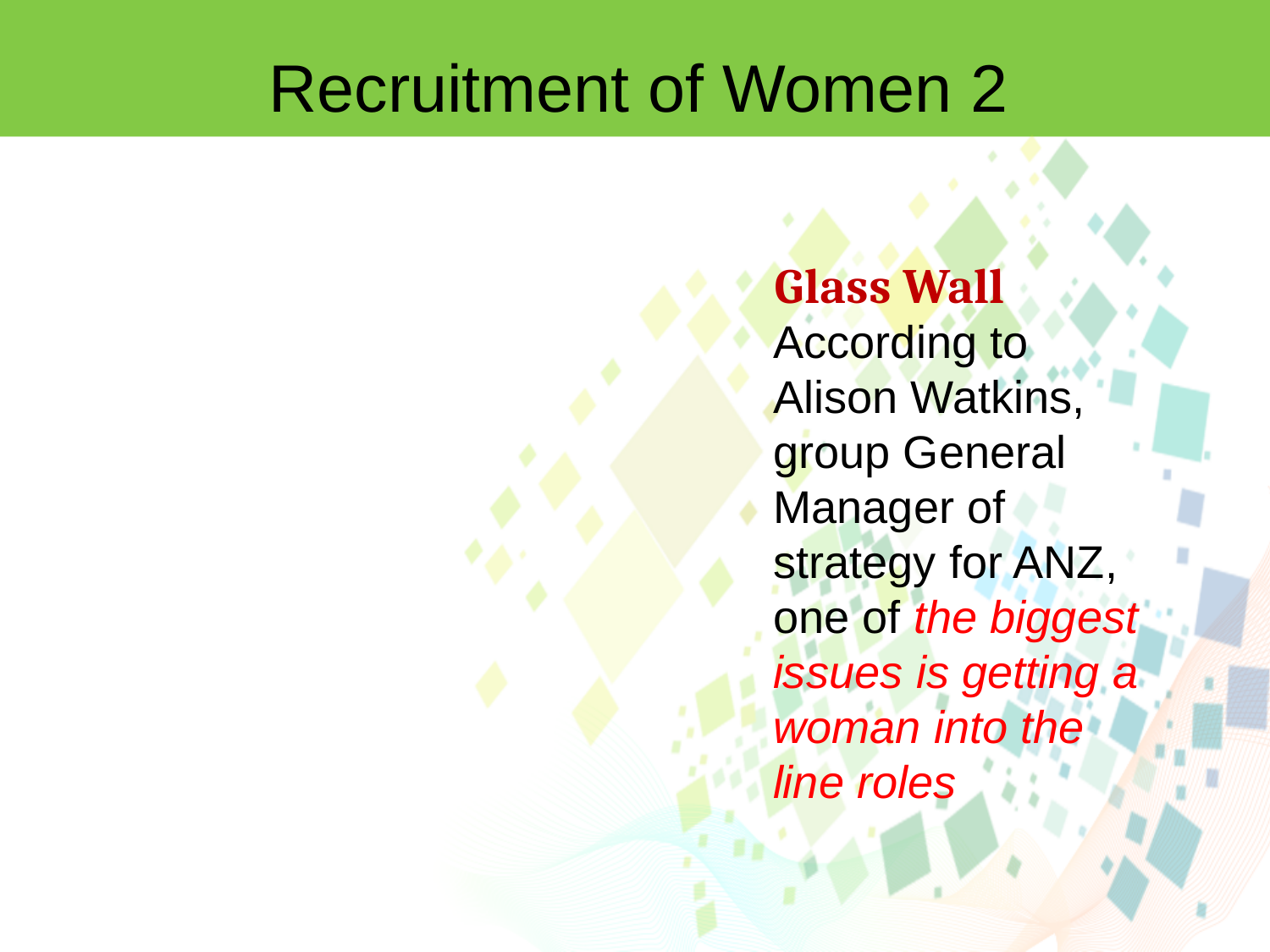

Recruitment of Women 2
Glass Wall
According to Alison Watkins, group General Manager of strategy for ANZ, one of the biggest issues is getting a woman into the line roles